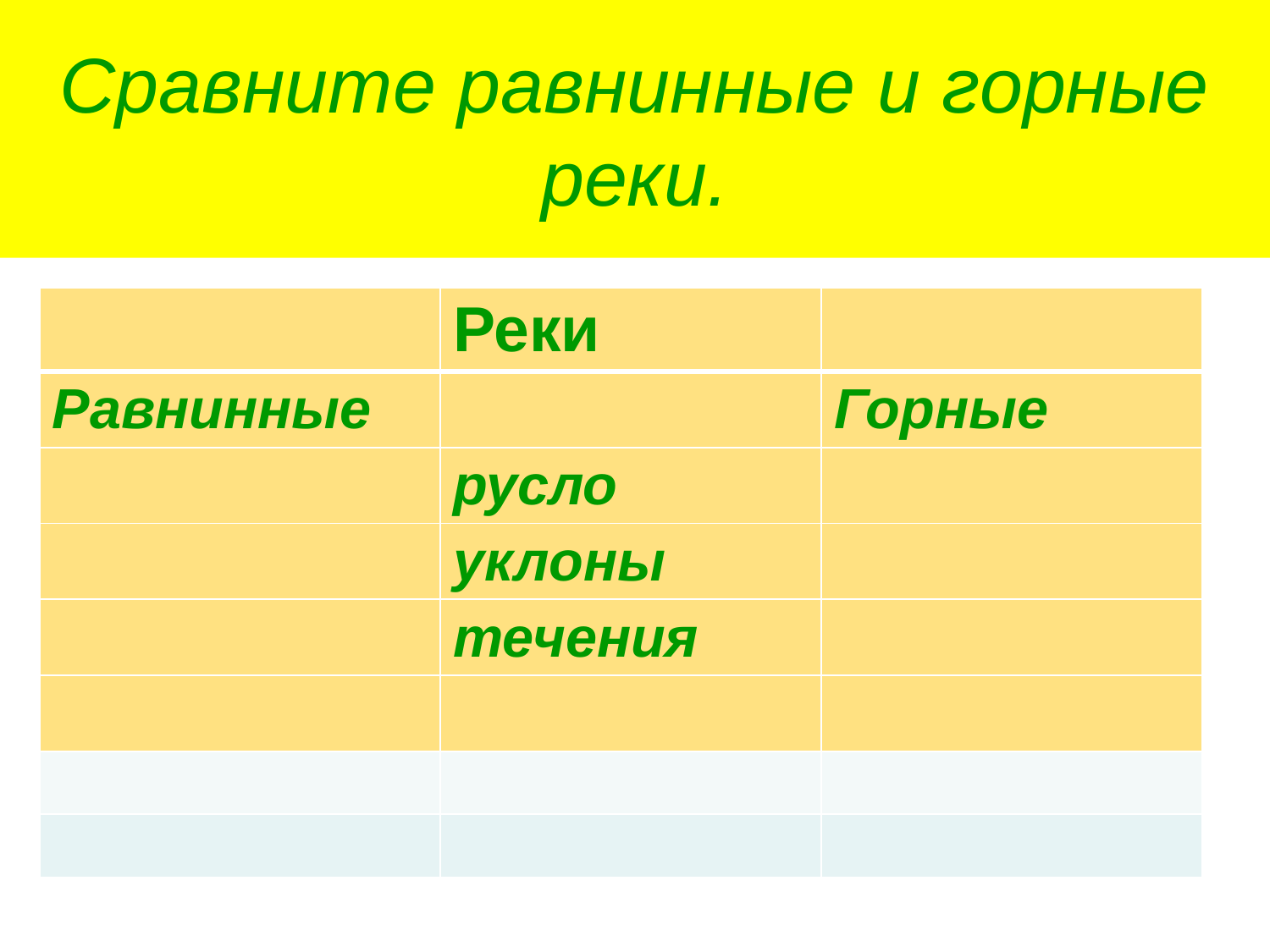

# Сравните равнинные и горные реки.
|  | Реки |  |
| --- | --- | --- |
| Равнинные |  | Горные |
|  | русло |  |
|  | уклоны |  |
|  | течения |  |
|  |  |  |
|  |  |  |
|  |  |  |